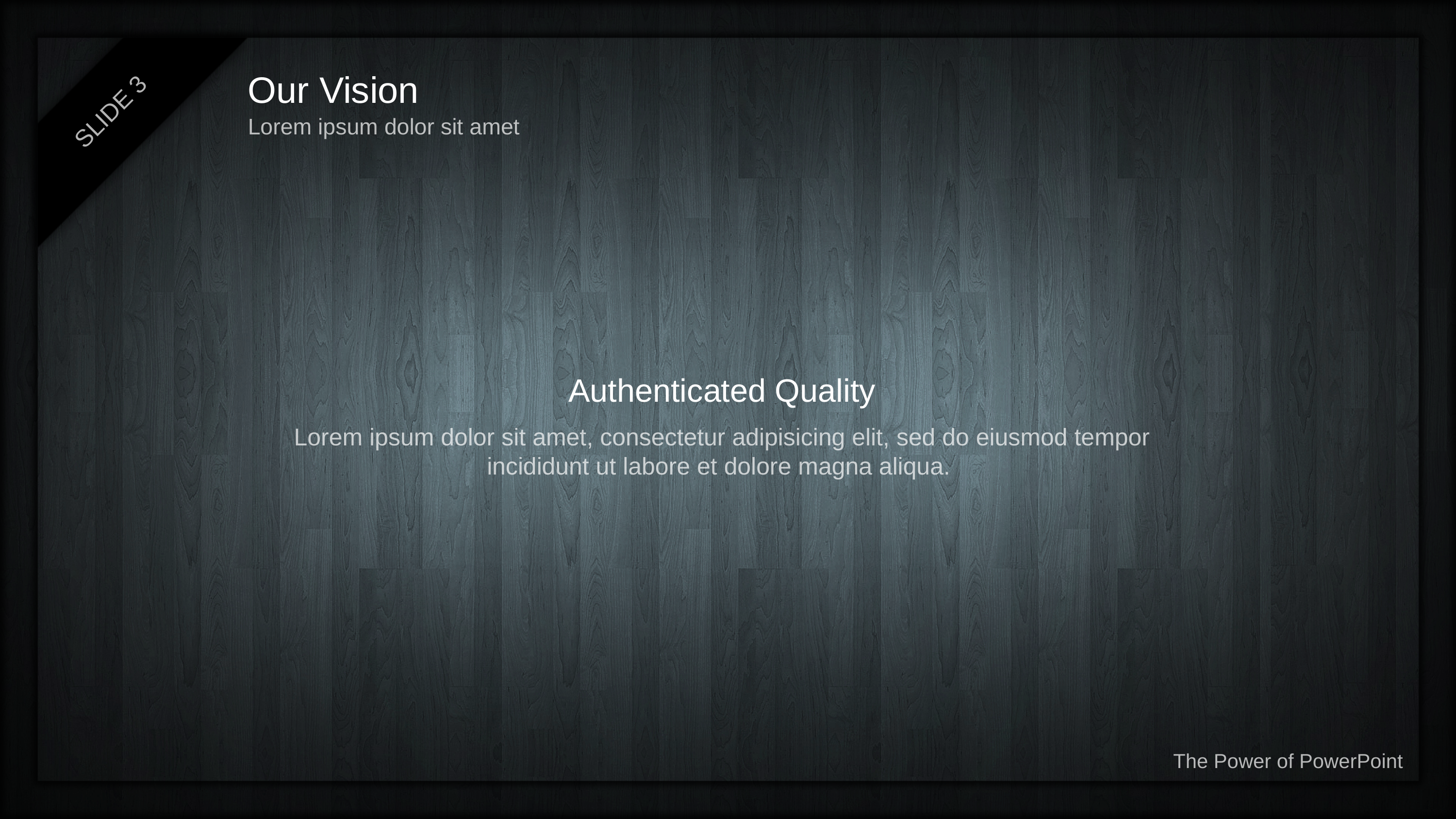

# Our Vision
SLIDE 3
Lorem ipsum dolor sit amet

Authenticated Quality
Lorem ipsum dolor sit amet, consectetur adipisicing elit, sed do eiusmod tempor incididunt ut labore et dolore magna aliqua.